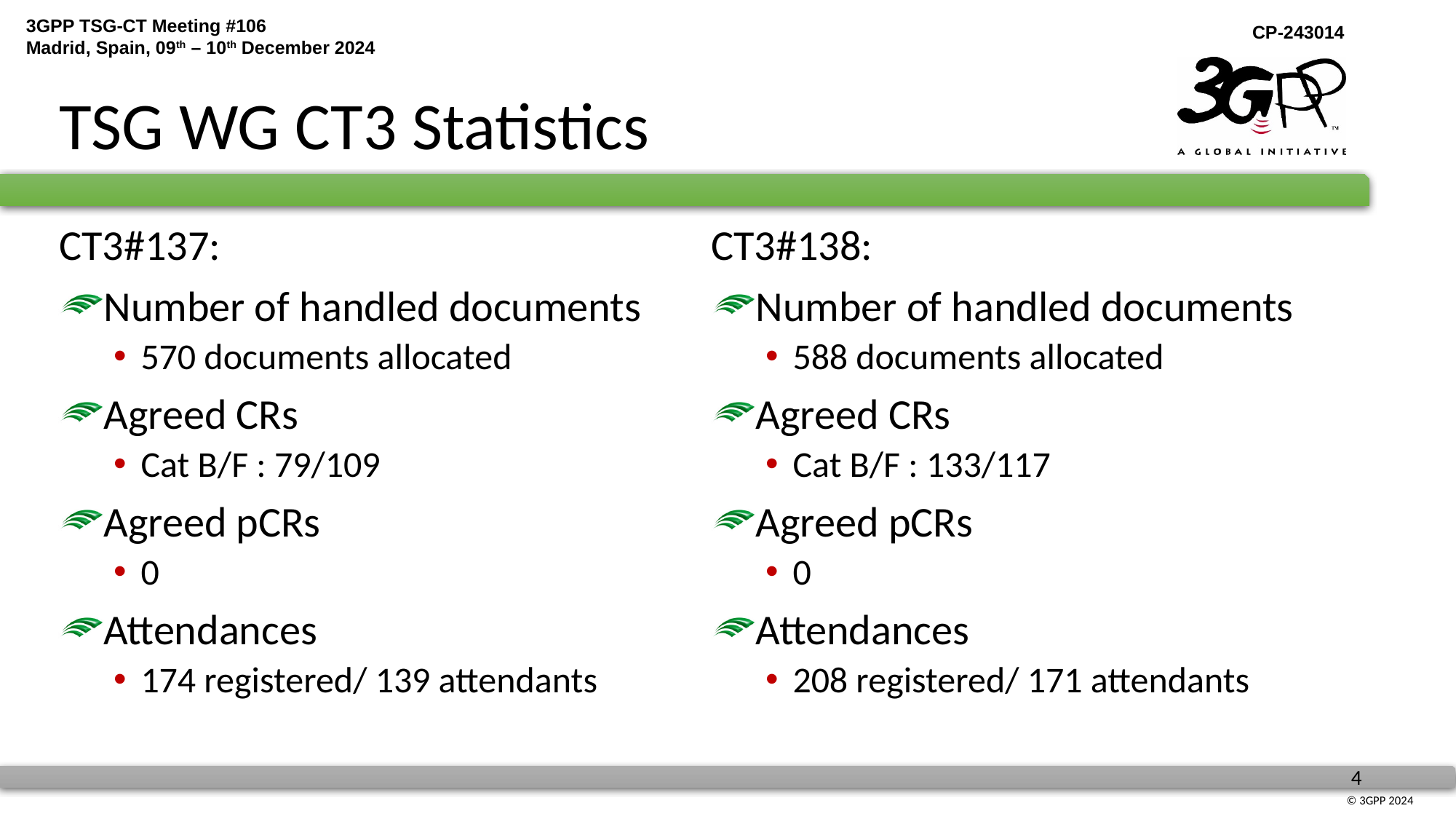

# TSG WG CT3 Statistics
CT3#137:
Number of handled documents
570 documents allocated
Agreed CRs
Cat B/F : 79/109
Agreed pCRs
0
Attendances
174 registered/ 139 attendants

CT3#138:
Number of handled documents
588 documents allocated
Agreed CRs
Cat B/F : 133/117
Agreed pCRs
0
Attendances
208 registered/ 171 attendants